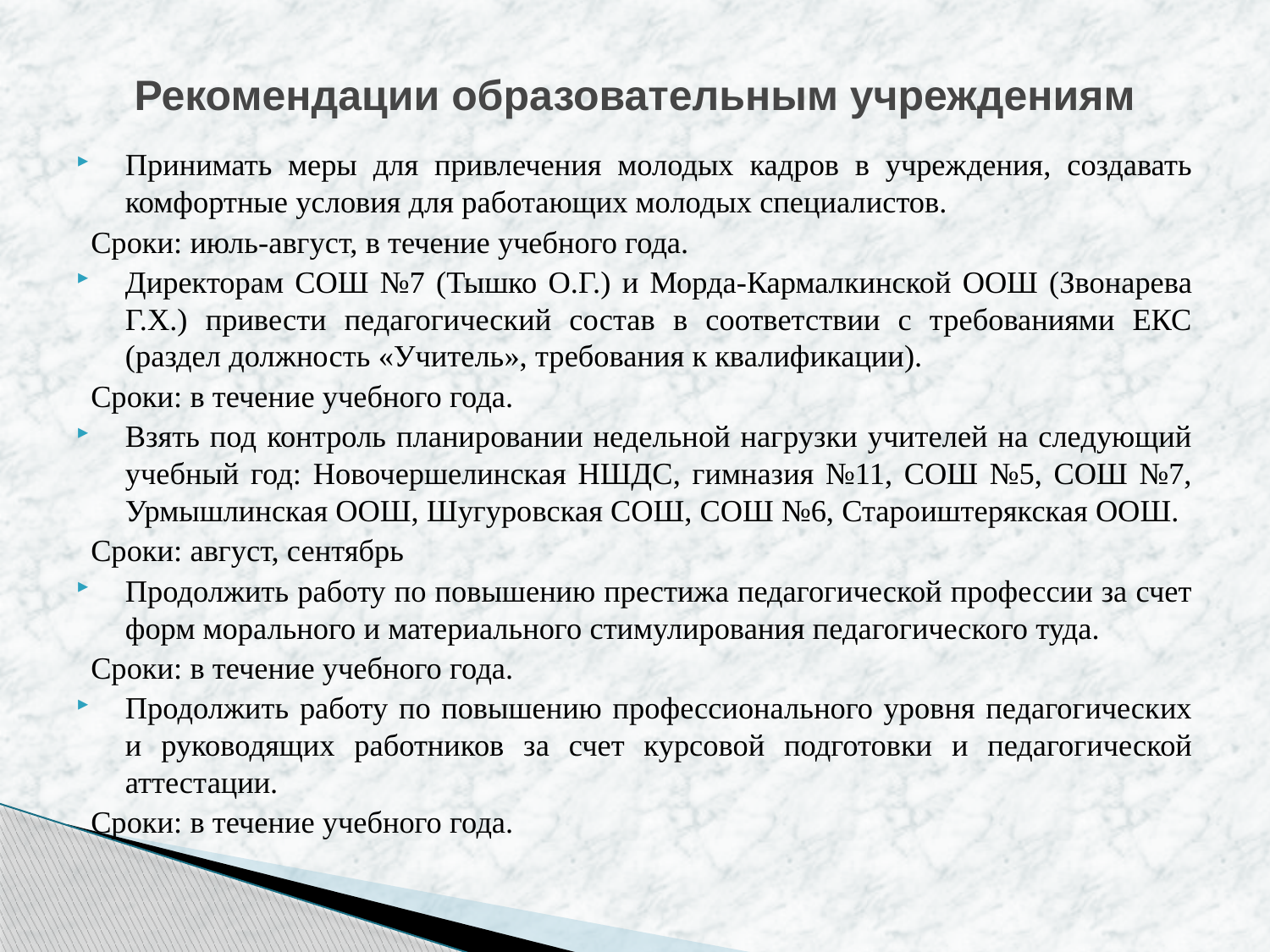

# Рекомендации образовательным учреждениям
Принимать меры для привлечения молодых кадров в учреждения, создавать комфортные условия для работающих молодых специалистов.
Сроки: июль-август, в течение учебного года.
Директорам СОШ №7 (Тышко О.Г.) и Морда-Кармалкинской ООШ (Звонарева Г.Х.) привести педагогический состав в соответствии с требованиями ЕКС (раздел должность «Учитель», требования к квалификации).
Сроки: в течение учебного года.
Взять под контроль планировании недельной нагрузки учителей на следующий учебный год: Новочершелинская НШДС, гимназия №11, СОШ №5, СОШ №7, Урмышлинская ООШ, Шугуровская СОШ, СОШ №6, Староиштерякская ООШ.
Сроки: август, сентябрь
Продолжить работу по повышению престижа педагогической профессии за счет форм морального и материального стимулирования педагогического туда.
Сроки: в течение учебного года.
Продолжить работу по повышению профессионального уровня педагогических и руководящих работников за счет курсовой подготовки и педагогической аттестации.
Сроки: в течение учебного года.